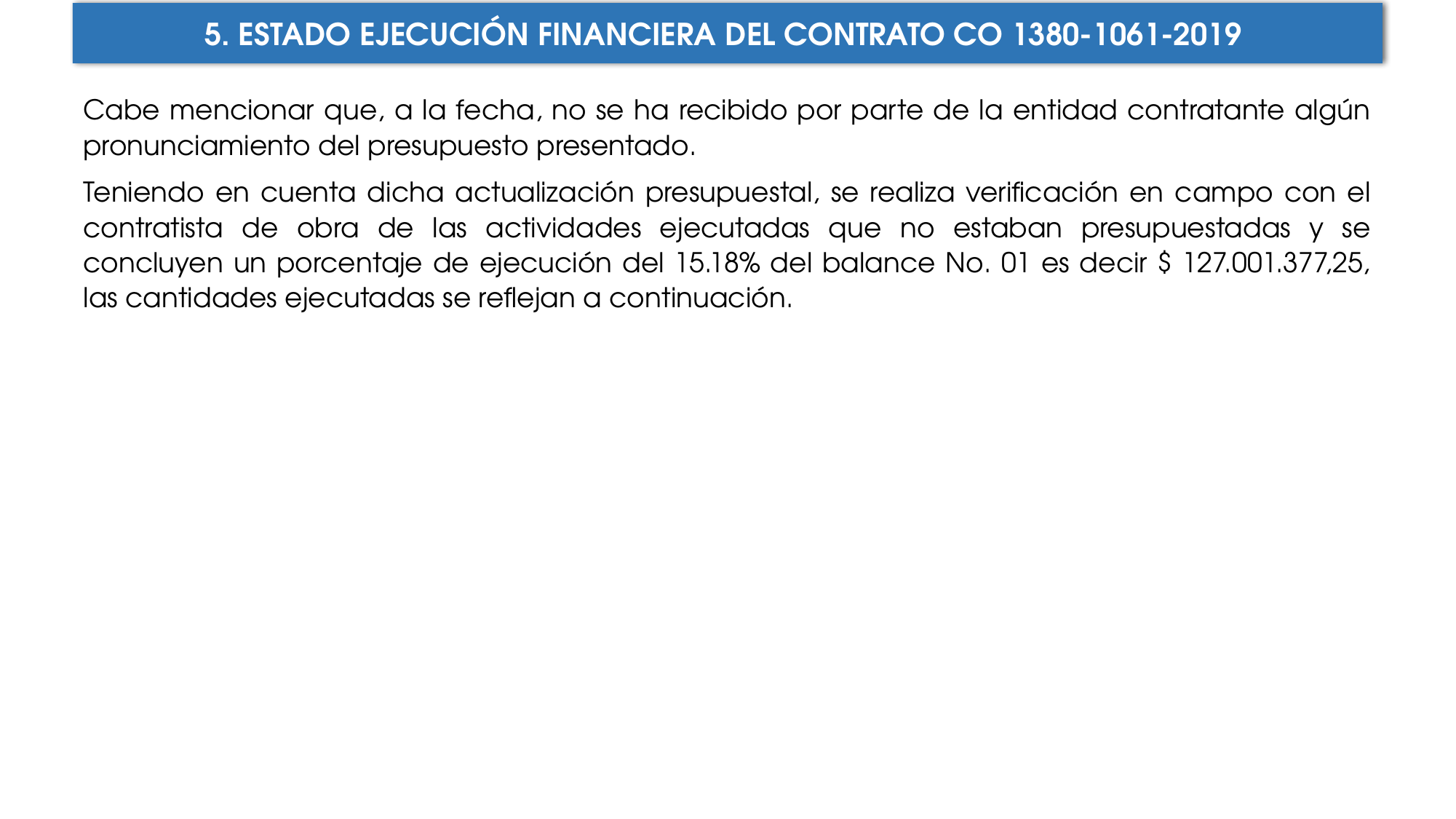

5. ESTADO EJECUCIÓN FINANCIERA DEL CONTRATO CO 1380-1061-2019
Cabe mencionar que, a la fecha, no se ha recibido por parte de la entidad contratante algún pronunciamiento del presupuesto presentado.
Teniendo en cuenta dicha actualización presupuestal, se realiza verificación en campo con el contratista de obra de las actividades ejecutadas que no estaban presupuestadas y se concluyen un porcentaje de ejecución del 15.18% del balance No. 01 es decir $ 127.001.377,25, las cantidades ejecutadas se reflejan a continuación.